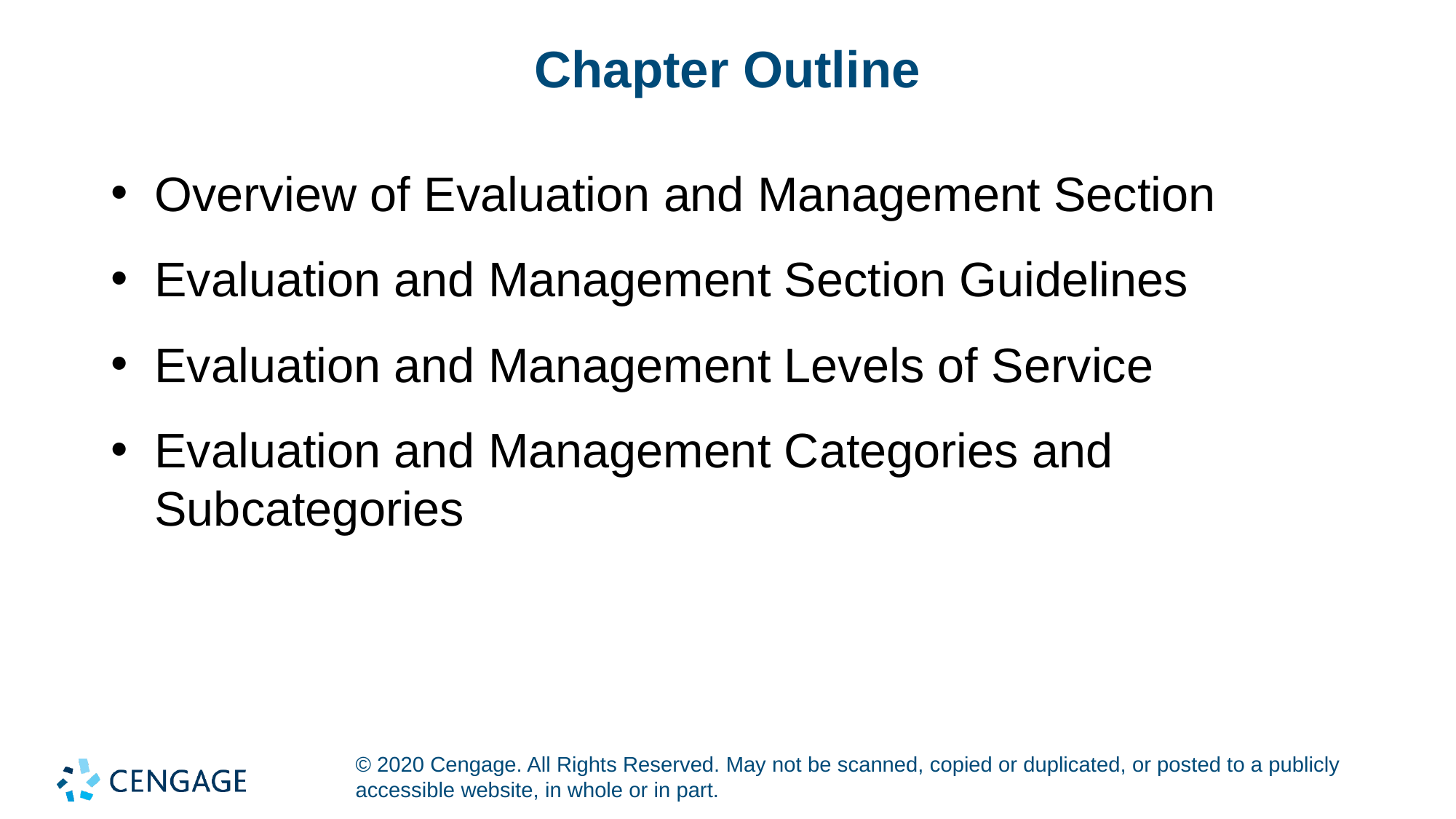

# Chapter Outline
Overview of Evaluation and Management Section
Evaluation and Management Section Guidelines
Evaluation and Management Levels of Service
Evaluation and Management Categories and Subcategories